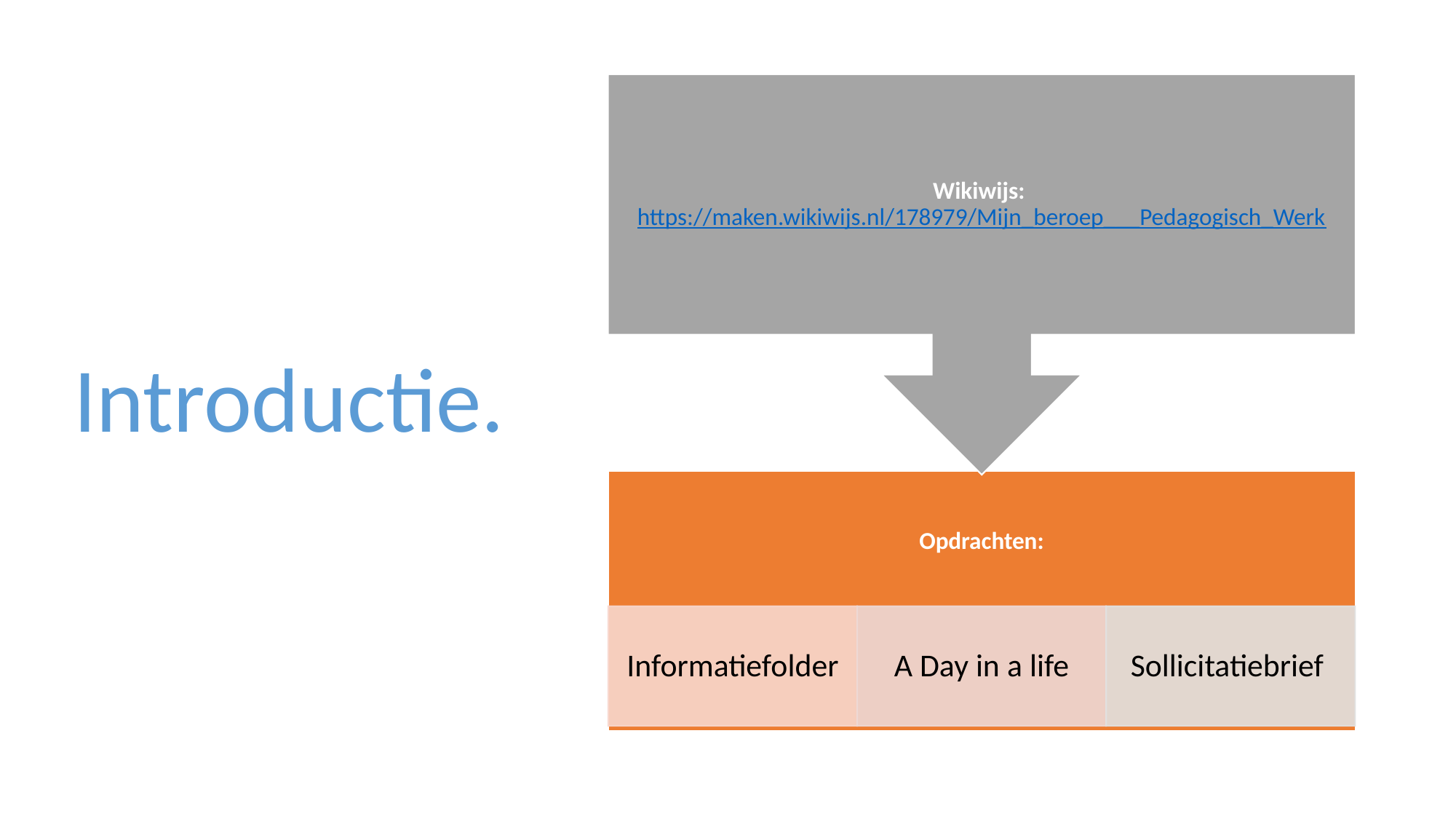

# Introductie.
Opdrachten:
Informatiefolder
A Day in a life
Sollicitatiebrief
Wikiwijs: https://maken.wikiwijs.nl/178979/Mijn_beroep___Pedagogisch_Werk